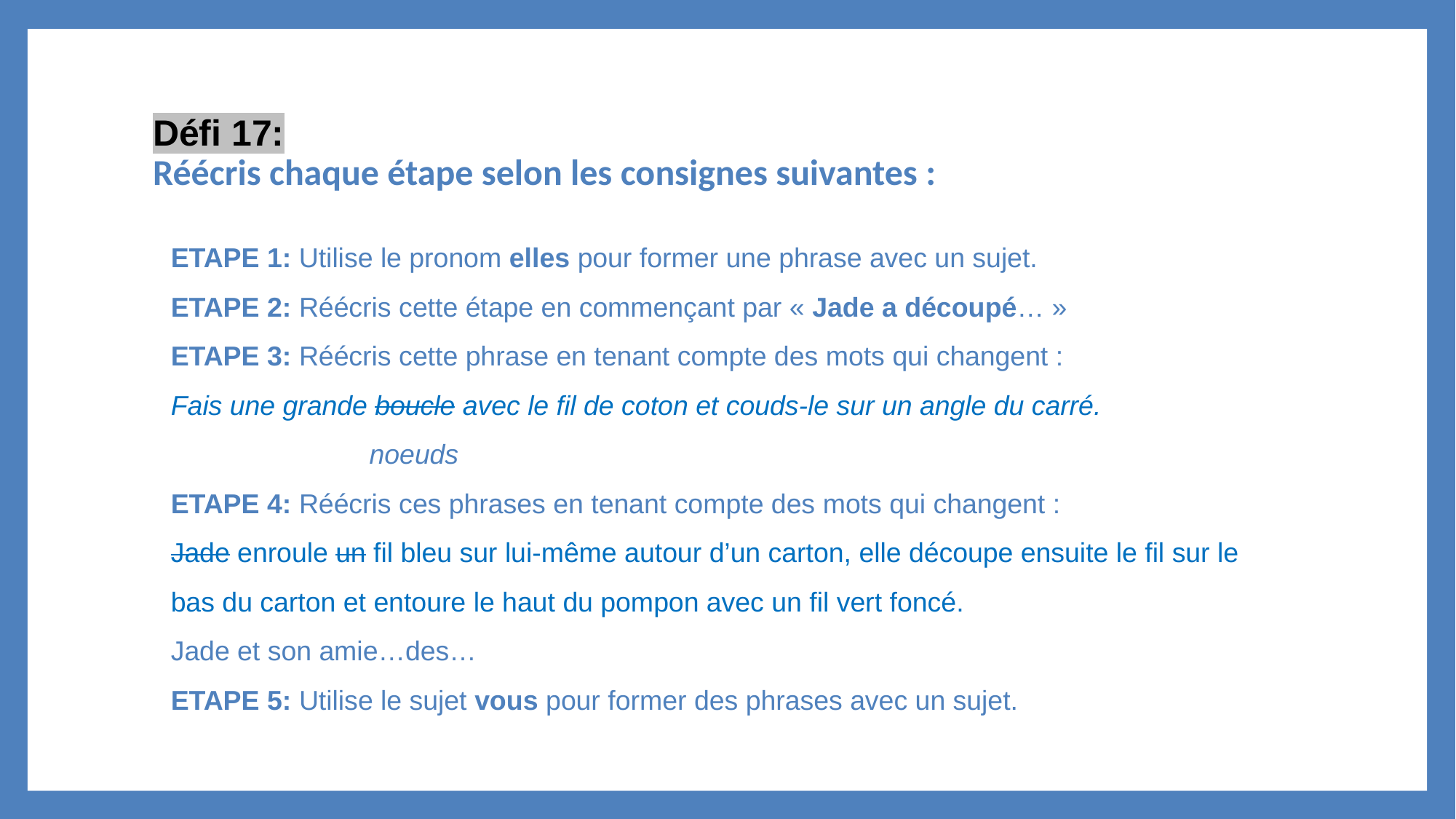

# Défi 17: Réécris chaque étape selon les consignes suivantes :
ETAPE 1: Utilise le pronom elles pour former une phrase avec un sujet.
ETAPE 2: Réécris cette étape en commençant par « Jade a découpé… »
ETAPE 3: Réécris cette phrase en tenant compte des mots qui changent :
Fais une grande boucle avec le fil de coton et couds-le sur un angle du carré.
                          noeuds
ETAPE 4: Réécris ces phrases en tenant compte des mots qui changent :
Jade enroule un fil bleu sur lui-même autour d’un carton, elle découpe ensuite le fil sur le bas du carton et entoure le haut du pompon avec un fil vert foncé.
Jade et son amie…des…
ETAPE 5: Utilise le sujet vous pour former des phrases avec un sujet.